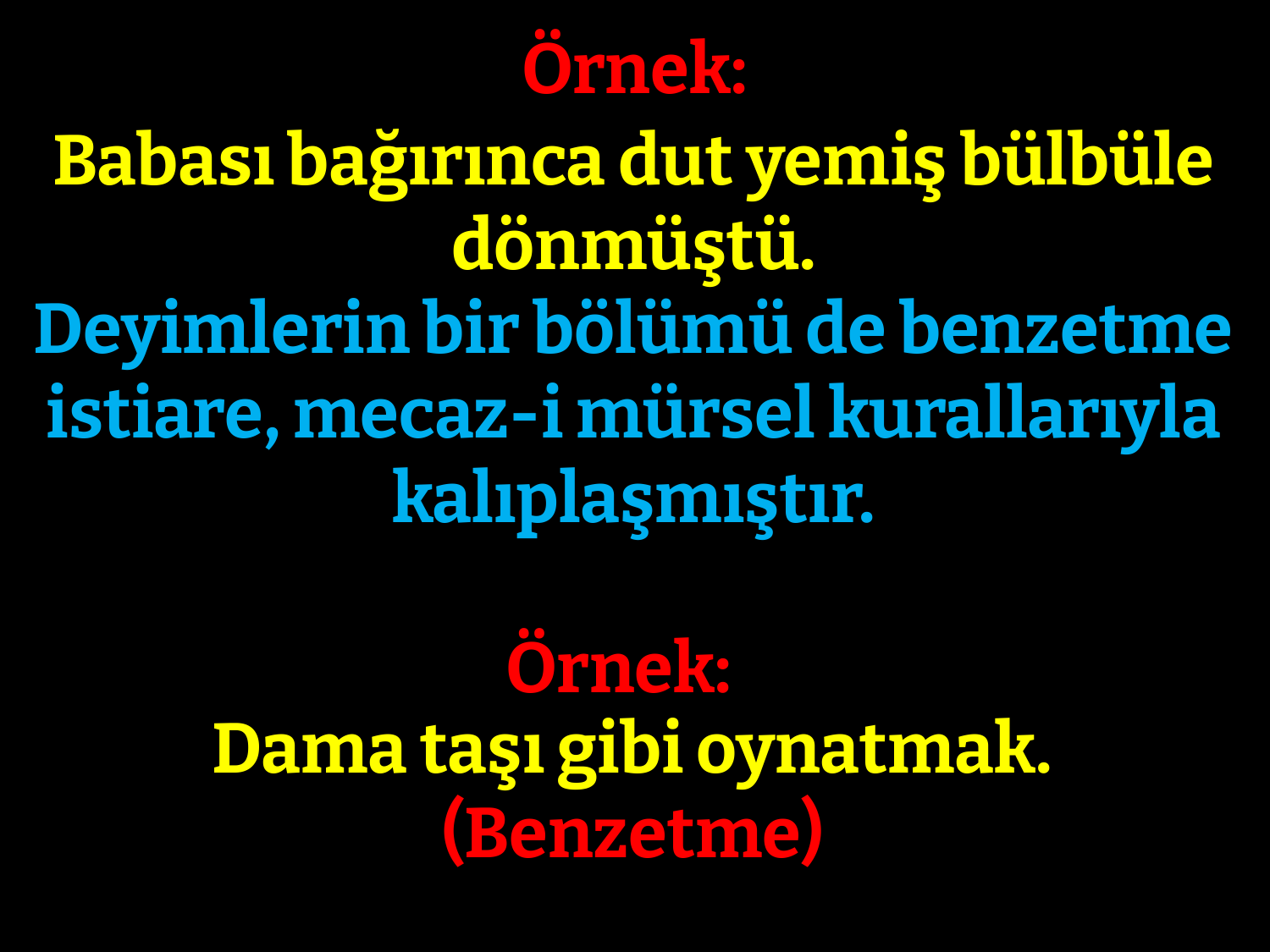

Örnek:
Babası bağırınca dut yemiş bülbüle dönmüştü.
Deyimlerin bir bölümü de benzetme istiare, mecaz-i mürsel kurallarıyla kalıplaşmıştır.
#
Örnek:
Dama taşı gibi oynatmak. (Benzetme)